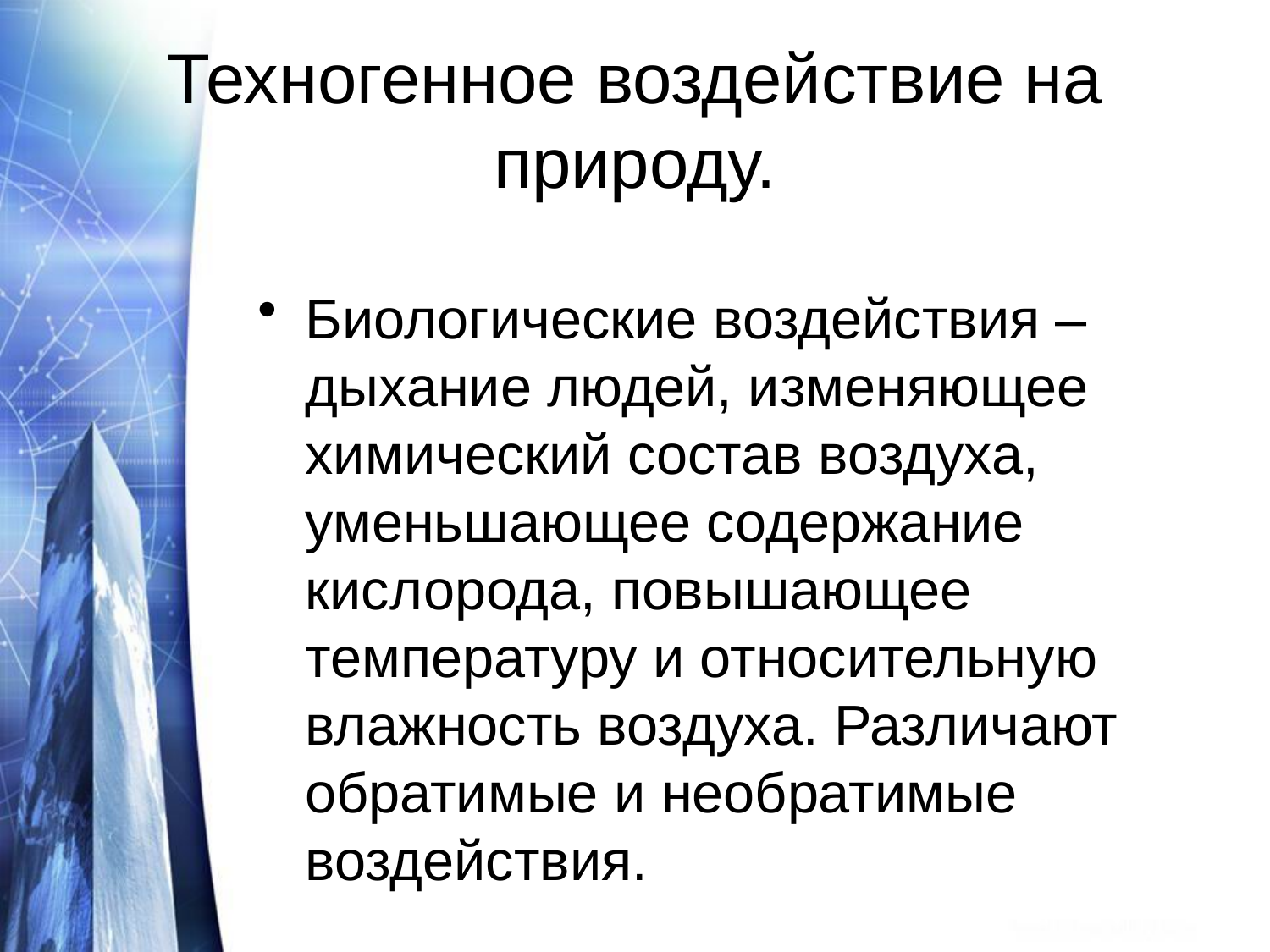

# Техногенное воздействие на природу.
Биологические воздействия – дыхание людей, изменяющее химический состав воздуха, уменьшающее содержание кислорода, повышающее температуру и относительную влажность воздуха. Различают обратимые и необратимые воздействия.